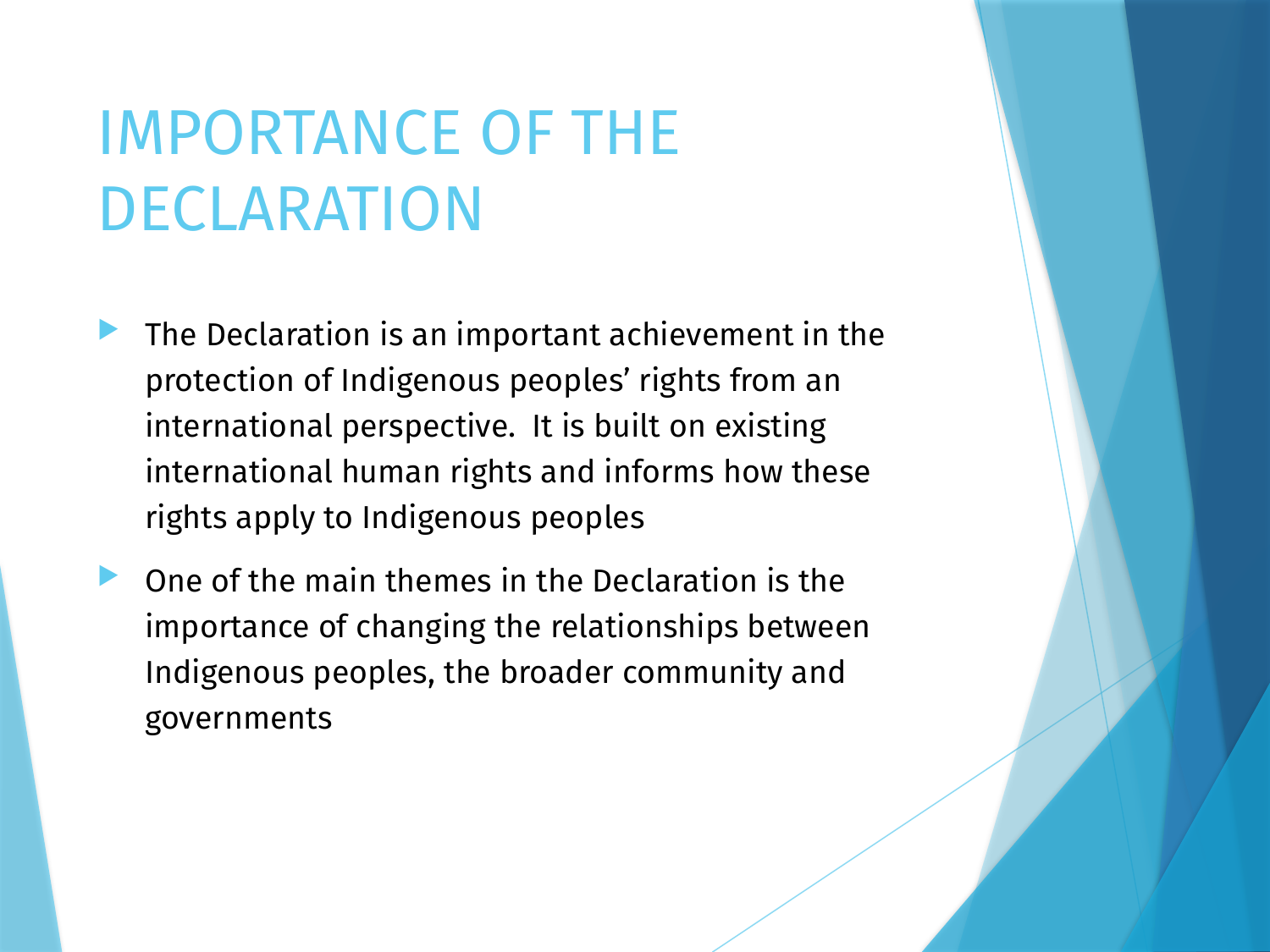

# IMPORTANCE OF THE DECLARATION
The Declaration is an important achievement in the protection of Indigenous peoples’ rights from an international perspective.  It is built on existing international human rights and informs how these rights apply to Indigenous peoples
One of the main themes in the Declaration is the importance of changing the relationships between Indigenous peoples, the broader community and governments